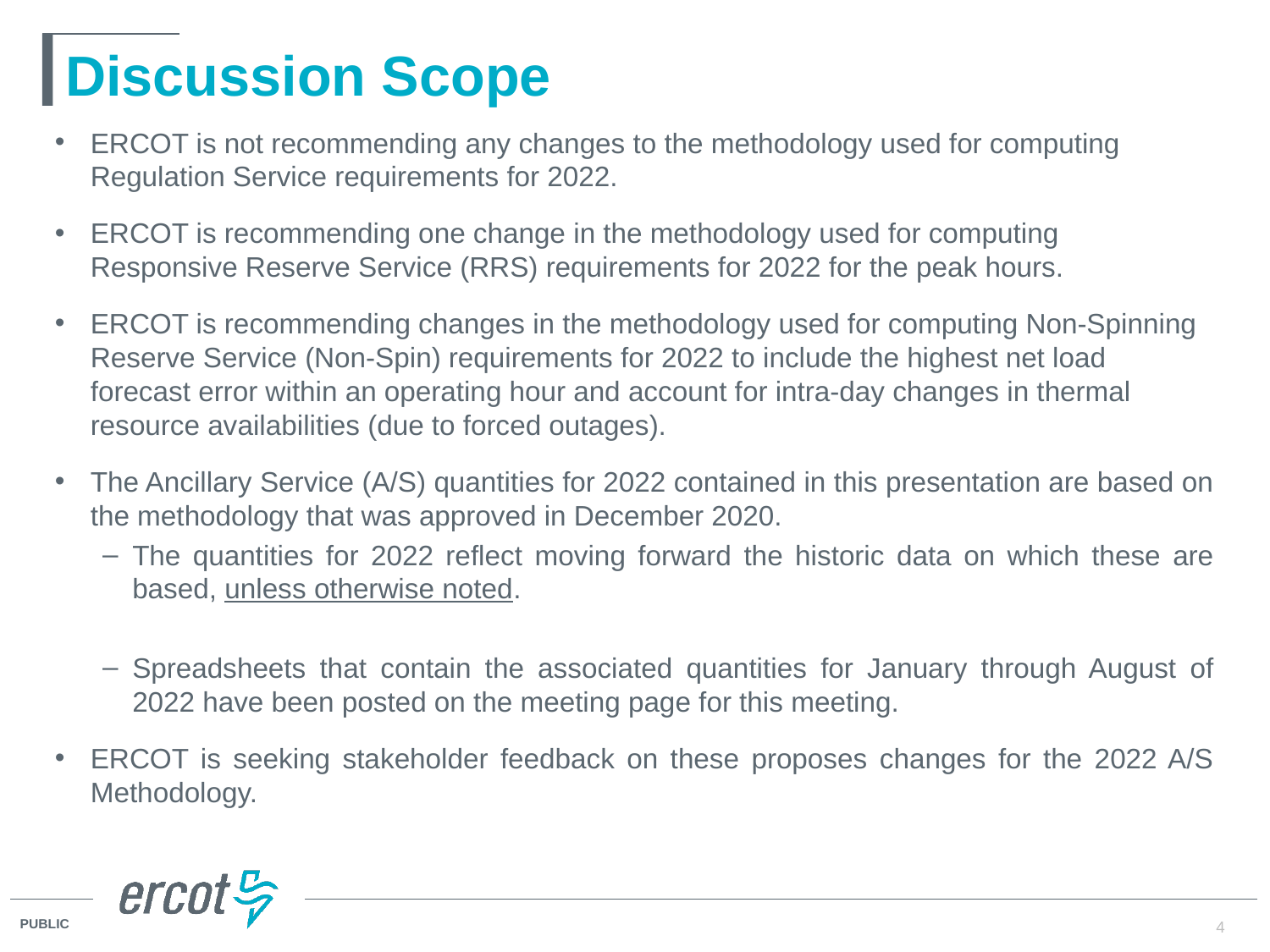

# Discussion Scope
ERCOT is not recommending any changes to the methodology used for computing Regulation Service requirements for 2022.

ERCOT is recommending one change in the methodology used for computing Responsive Reserve Service (RRS) requirements for 2022 for the peak hours.

ERCOT is recommending changes in the methodology used for computing Non-Spinning Reserve Service (Non-Spin) requirements for 2022 to include the highest net load forecast error within an operating hour and account for intra-day changes in thermal resource availabilities (due to forced outages).

The Ancillary Service (A/S) quantities for 2022 contained in this presentation are based on the methodology that was approved in December 2020.
The quantities for 2022 reflect moving forward the historic data on which these are based, unless otherwise noted.

Spreadsheets that contain the associated quantities for January through August of 2022 have been posted on the meeting page for this meeting.

ERCOT is seeking stakeholder feedback on these proposes changes for the 2022 A/S Methodology.

4